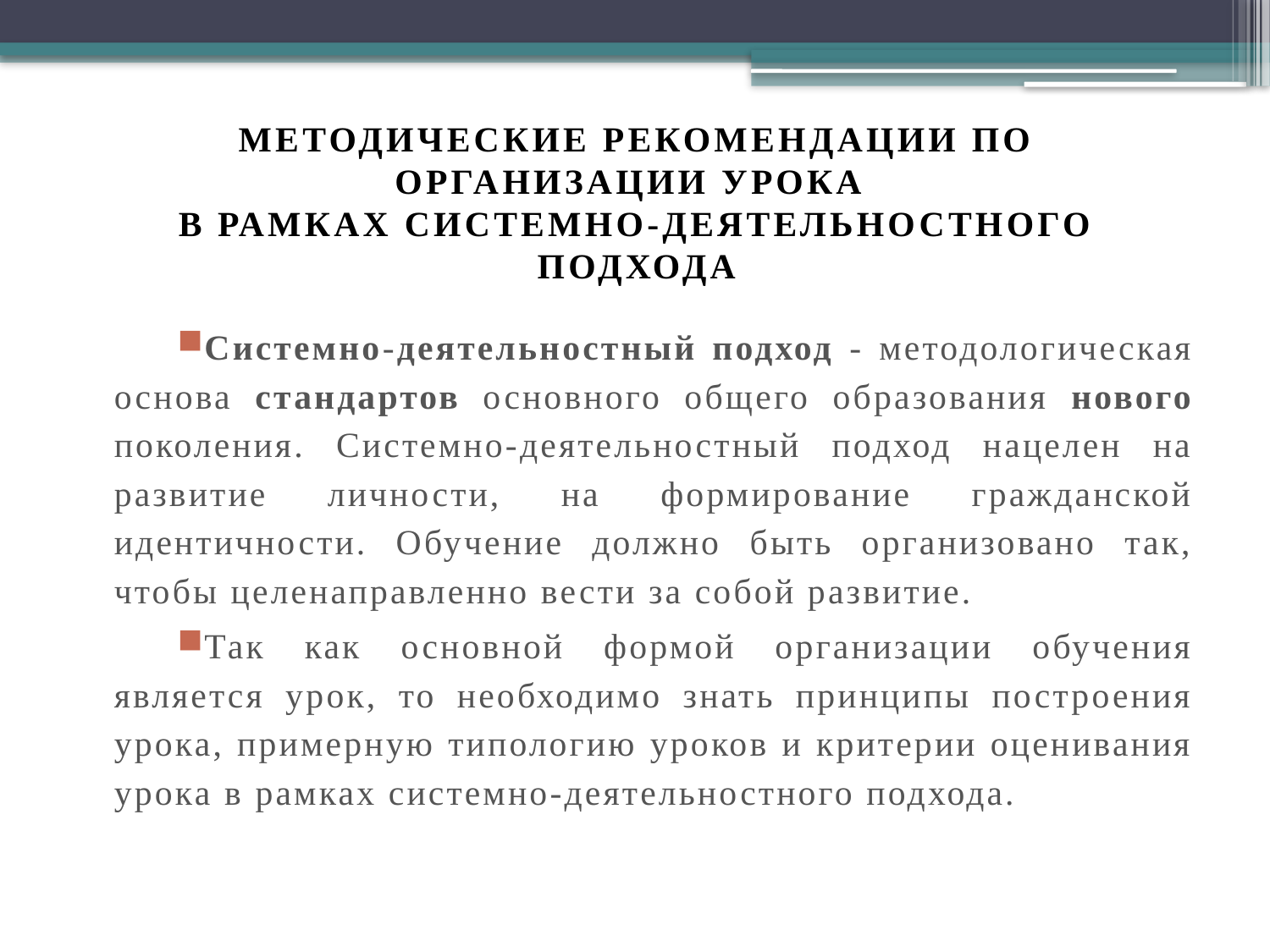

# Методические рекомендации по организации урока в рамках системно-деятельностного подхода
Системно-деятельностный подход - методологическая основа стандартов основного общего образования нового поколения. Системно-деятельностный подход нацелен на развитие личности, на формирование гражданской идентичности. Обучение должно быть организовано так, чтобы целенаправленно вести за собой развитие.
Так как основной формой организации обучения является урок, то необходимо знать принципы построения урока, примерную типологию уроков и критерии оценивания урока в рамках системно-деятельностного подхода.